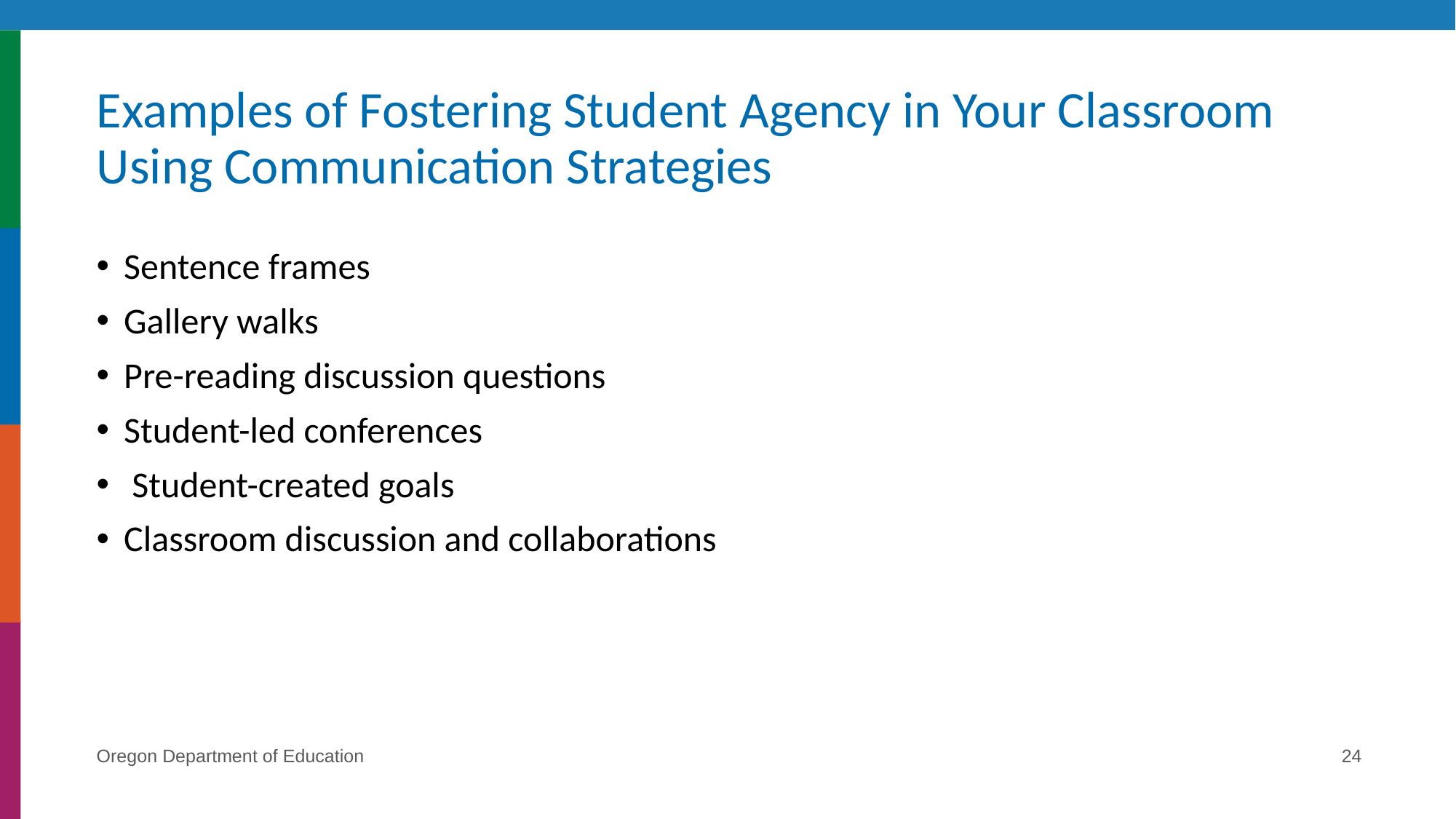

# Examples of Fostering Student Agency in Your Classroom Using Communication Strategies
Sentence frames
Gallery walks
Pre-reading discussion questions
Student-led conferences
 Student-created goals
Classroom discussion and collaborations

Oregon Department of Education
24